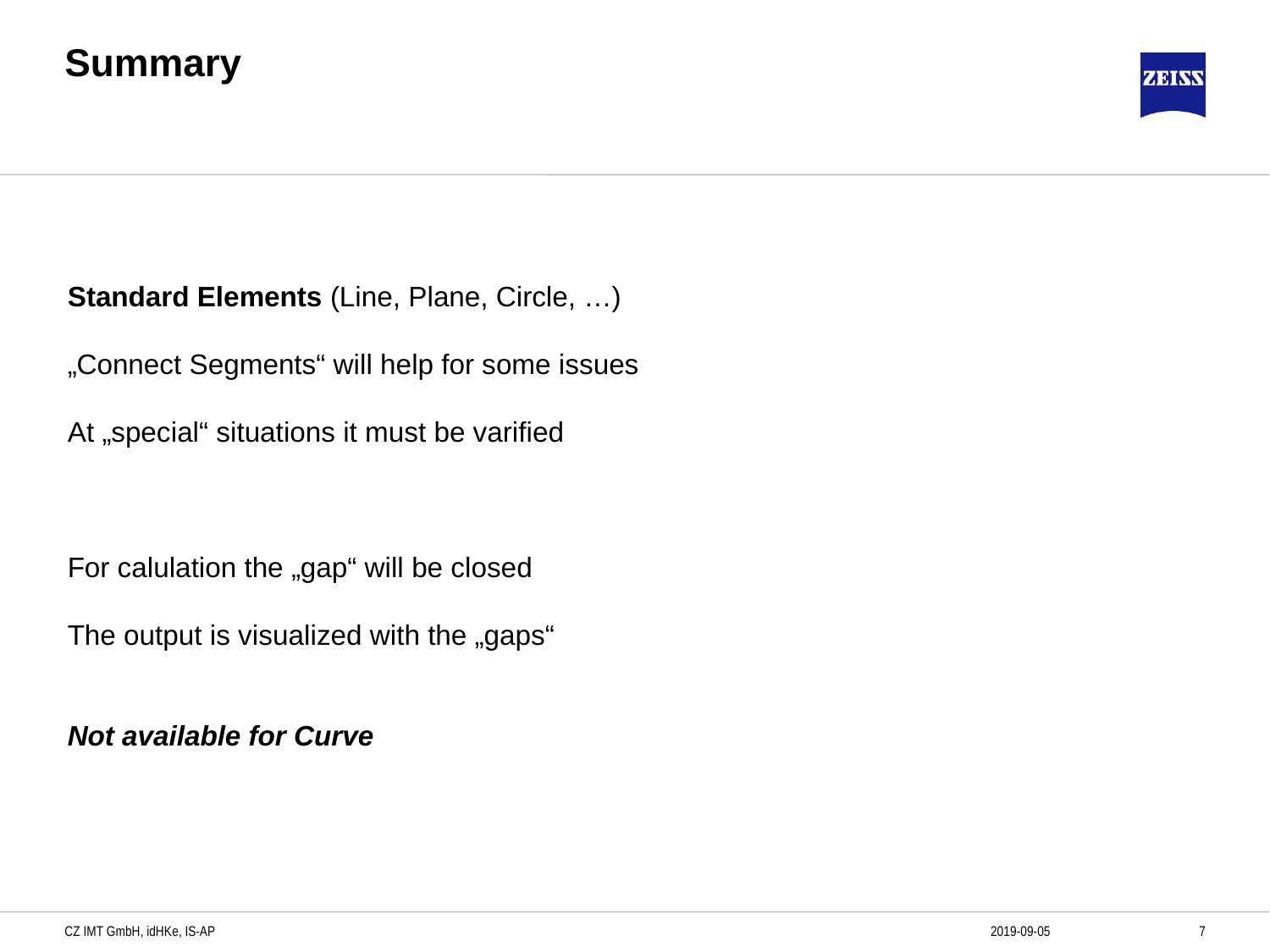

# Summary
Standard Elements (Line, Plane, Circle, …)

„Connect Segments“ will help for some issues

At „special“ situations it must be varified

For calulation the „gap“ will be closed

The output is visualized with the „gaps“

Not available for Curve